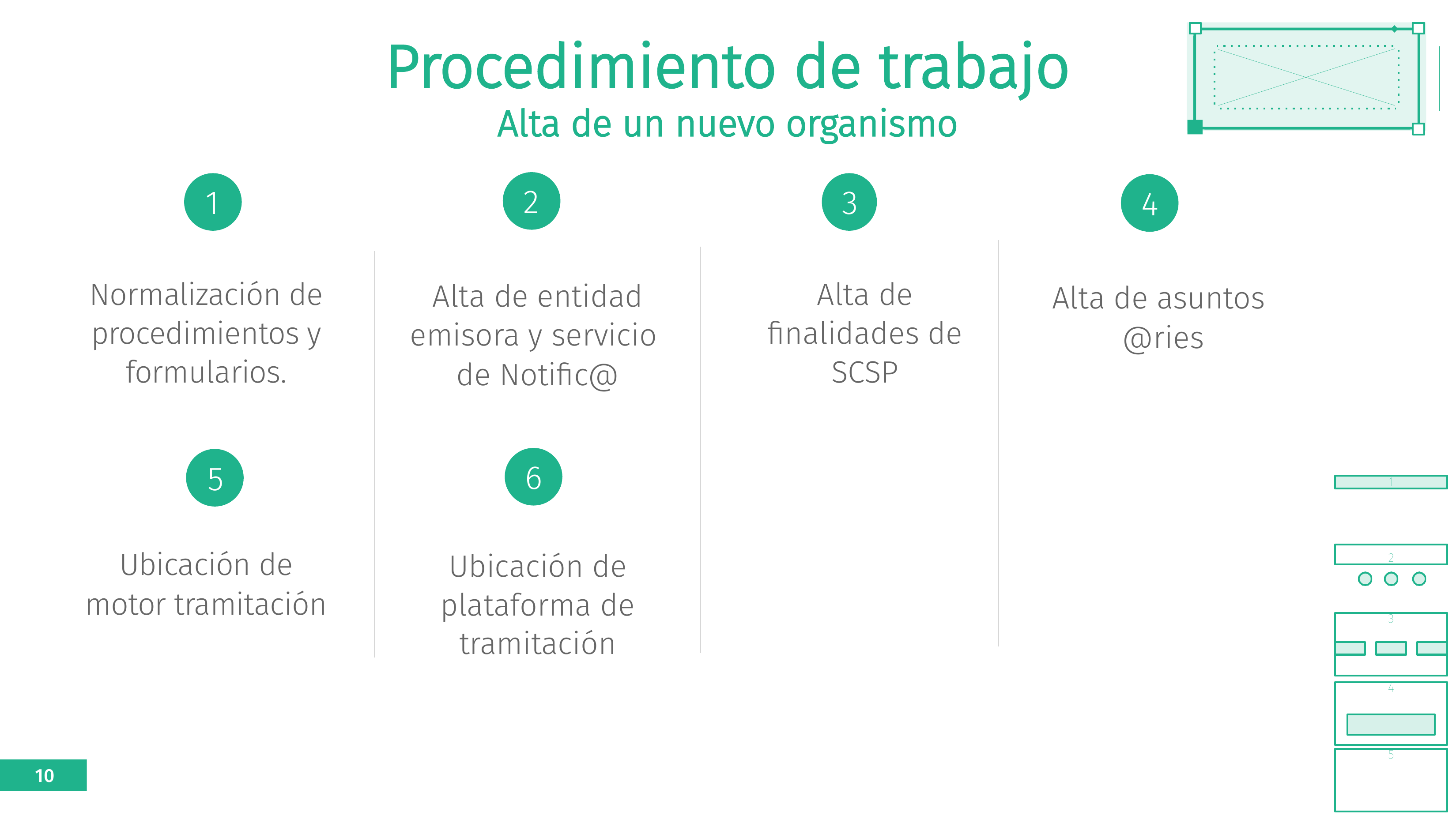

Procedimiento de trabajo
Alta de un nuevo organismo

2
1
3
4

Normalización de procedimientos y formularios.
Alta de finalidades de SCSP
Alta de entidad emisora y servicio
de Notific@
Alta de asuntos
@ries

6
5
1
2

3

4

5

Ubicación de
motor tramitación
Ubicación de plataforma de tramitación

10